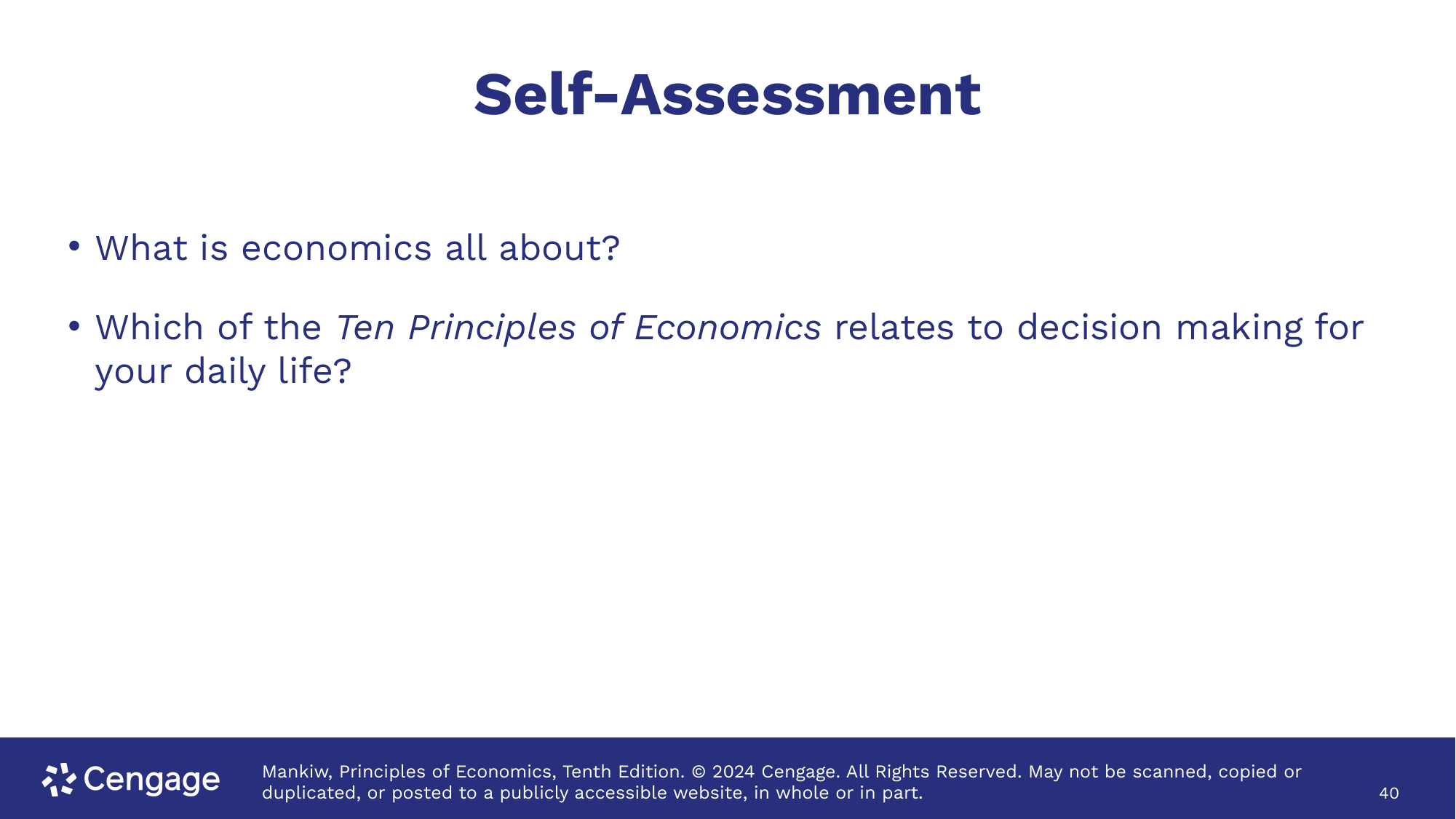

# Self-Assessment
What is economics all about?
Which of the Ten Principles of Economics relates to decision making for your daily life?